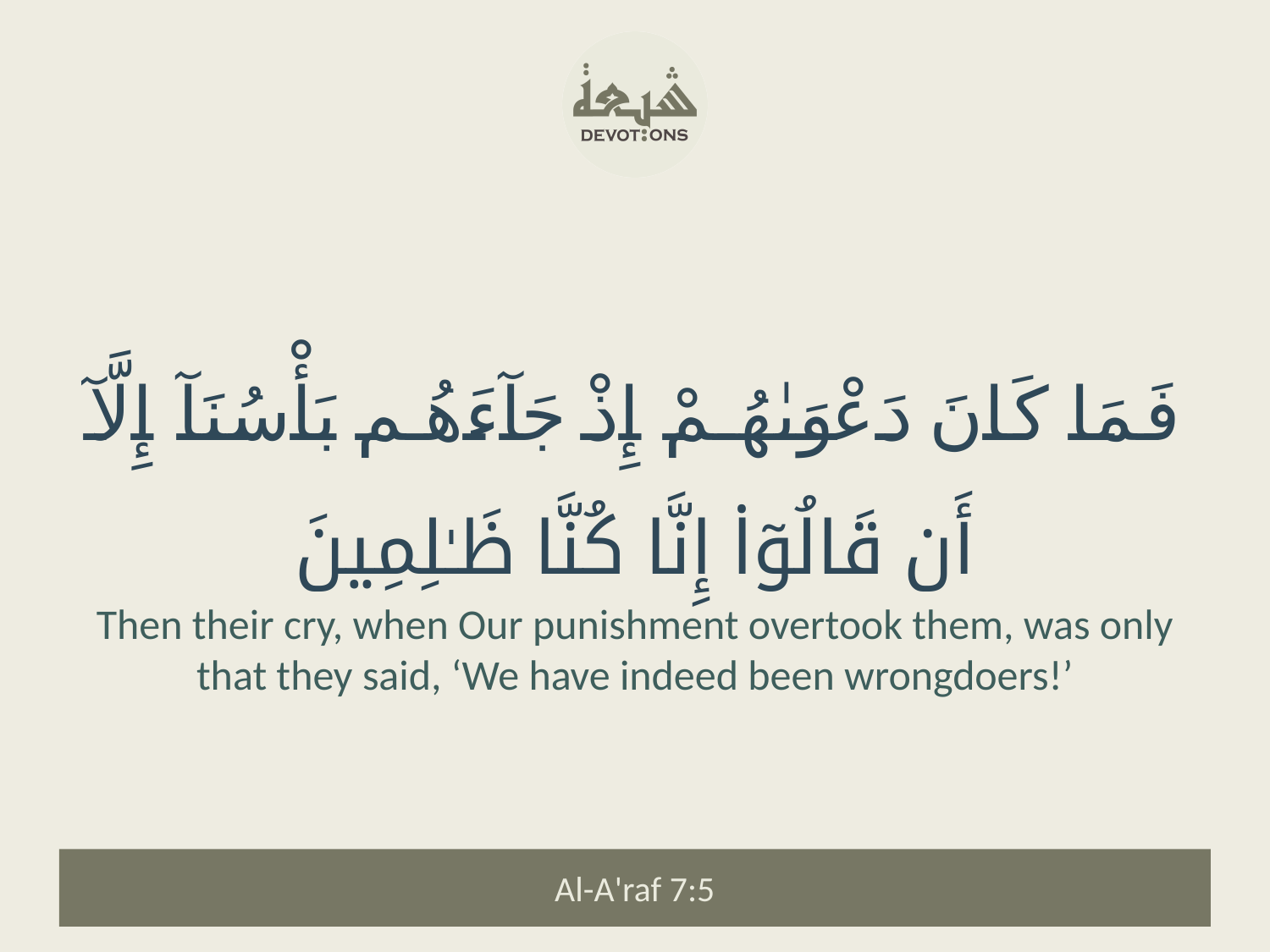

فَمَا كَانَ دَعْوَىٰهُمْ إِذْ جَآءَهُم بَأْسُنَآ إِلَّآ أَن قَالُوٓا۟ إِنَّا كُنَّا ظَـٰلِمِينَ
Then their cry, when Our punishment overtook them, was only that they said, ‘We have indeed been wrongdoers!’
Al-A'raf 7:5